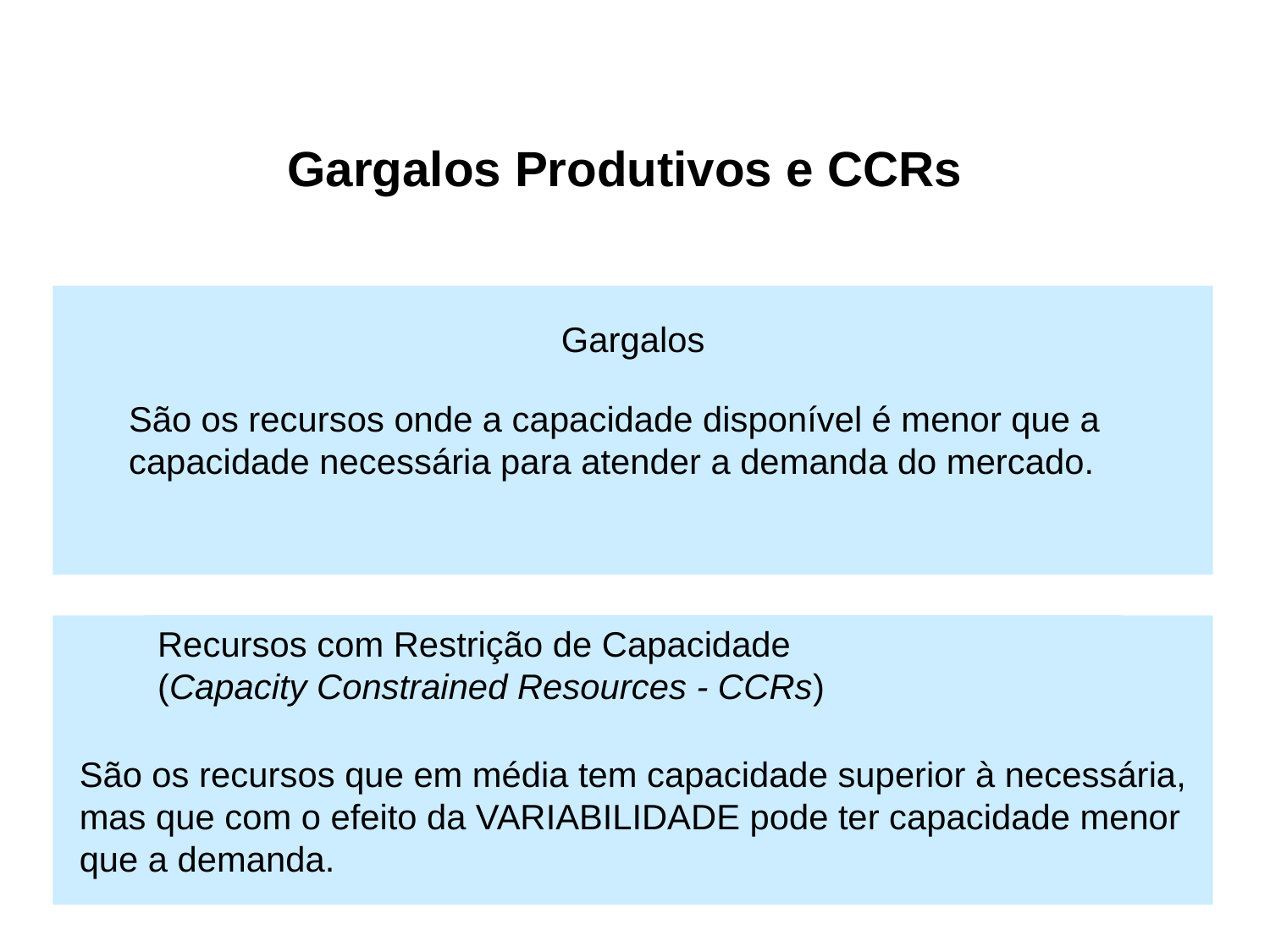

# Gargalos Produtivos e CCRs

Gargalos
São os recursos onde a capacidade disponível é menor que a capacidade necessária para atender a demanda do mercado.
Recursos com Restrição de Capacidade
(Capacity Constrained Resources - CCRs)
São os recursos que em média tem capacidade superior à necessária, mas que com o efeito da VARIABILIDADE pode ter capacidade menor que a demanda.